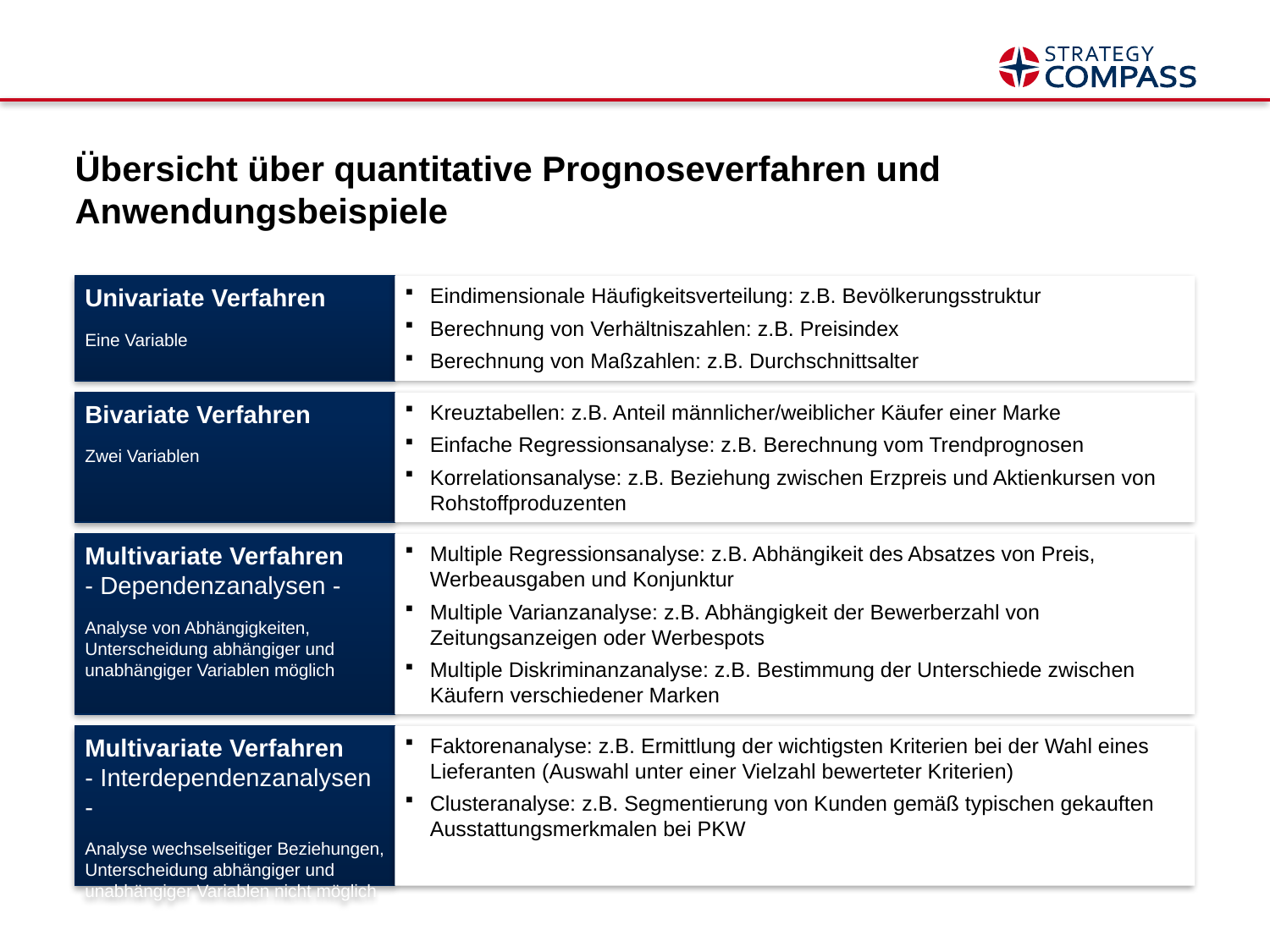

# Übersicht über quantitative Prognoseverfahren und Anwendungsbeispiele
Univariate Verfahren

Eine Variable
Eindimensionale Häufigkeitsverteilung: z.B. Bevölkerungsstruktur
Berechnung von Verhältniszahlen: z.B. Preisindex
Berechnung von Maßzahlen: z.B. Durchschnittsalter
Bivariate Verfahren

Zwei Variablen
Kreuztabellen: z.B. Anteil männlicher/weiblicher Käufer einer Marke
Einfache Regressionsanalyse: z.B. Berechnung vom Trendprognosen
Korrelationsanalyse: z.B. Beziehung zwischen Erzpreis und Aktienkursen von Rohstoffproduzenten
Multivariate Verfahren
- Dependenzanalysen -

Analyse von Abhängigkeiten, Unterscheidung abhängiger und unabhängiger Variablen möglich
Multiple Regressionsanalyse: z.B. Abhängikeit des Absatzes von Preis, Werbeausgaben und Konjunktur
Multiple Varianzanalyse: z.B. Abhängigkeit der Bewerberzahl von Zeitungsanzeigen oder Werbespots
Multiple Diskriminanzanalyse: z.B. Bestimmung der Unterschiede zwischen Käufern verschiedener Marken
Multivariate Verfahren
- Interdependenzanalysen -

Analyse wechselseitiger Beziehungen, Unterscheidung abhängiger und unabhängiger Variablen nicht möglich
Faktorenanalyse: z.B. Ermittlung der wichtigsten Kriterien bei der Wahl eines Lieferanten (Auswahl unter einer Vielzahl bewerteter Kriterien)
Clusteranalyse: z.B. Segmentierung von Kunden gemäß typischen gekauften Ausstattungsmerkmalen bei PKW